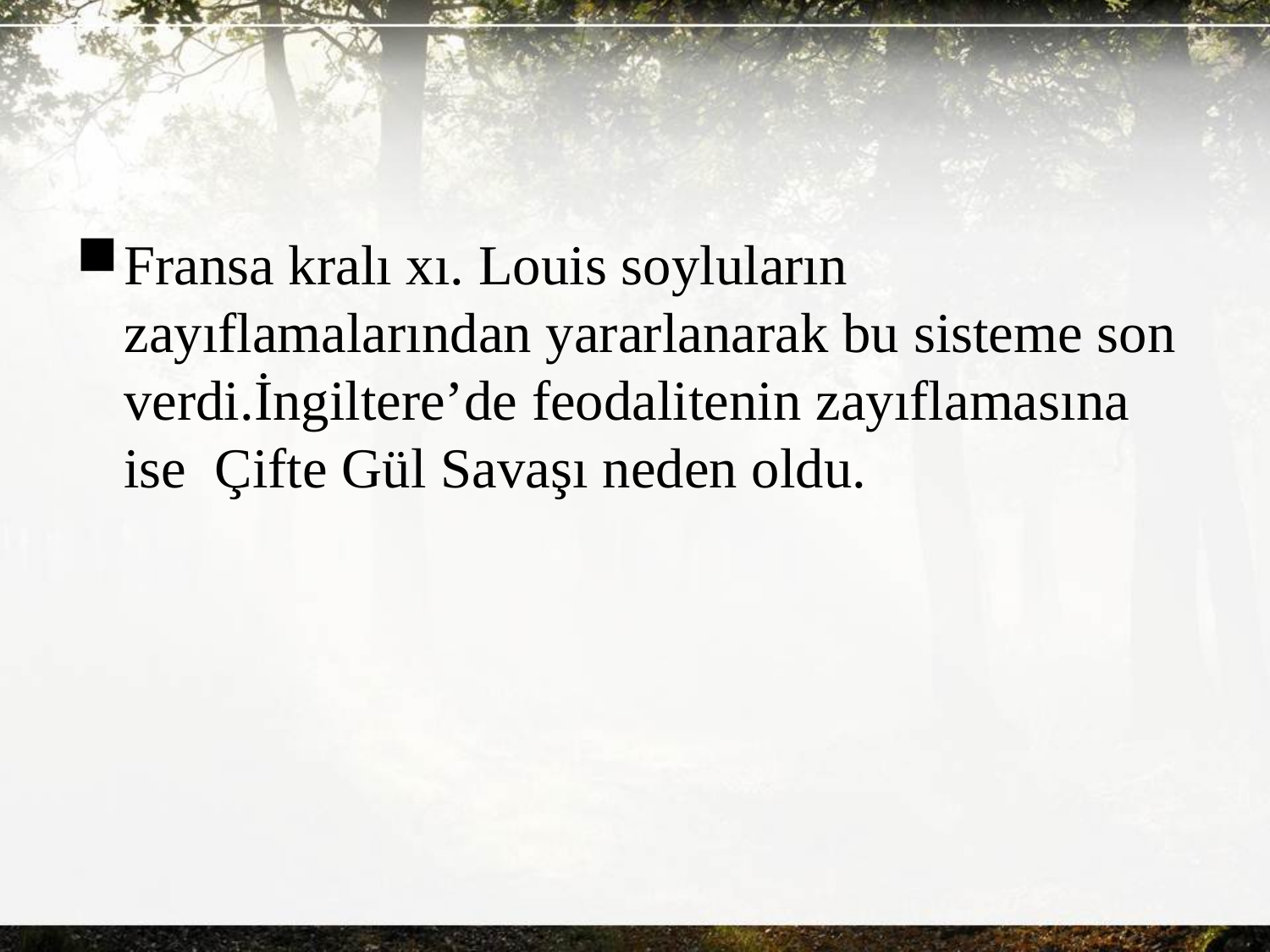

#
Fransa kralı xı. Louis soyluların zayıflamalarından yararlanarak bu sisteme son verdi.İngiltere’de feodalitenin zayıflamasına ise  Çifte Gül Savaşı neden oldu.